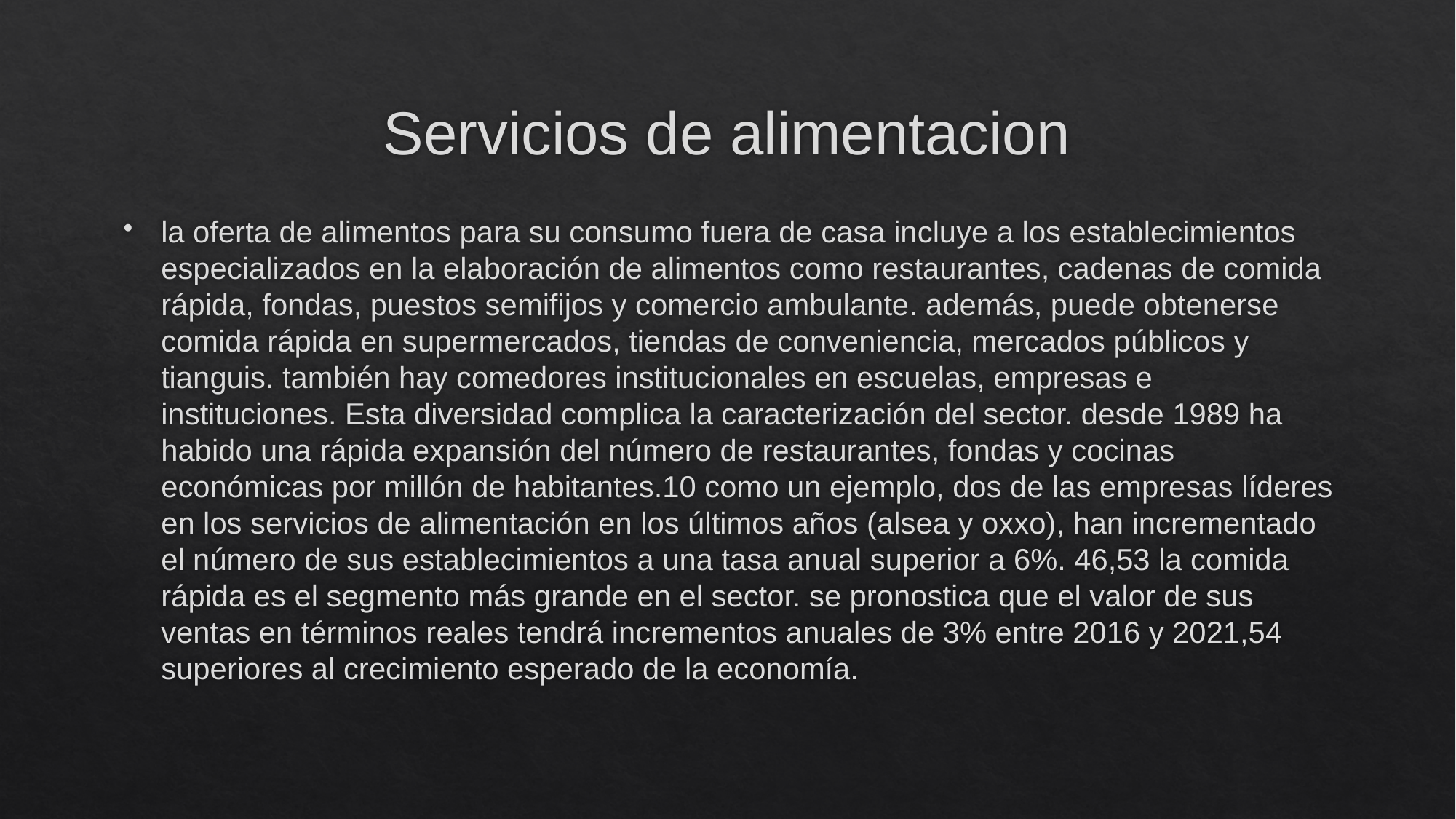

# Servicios de alimentacion
la oferta de alimentos para su consumo fuera de casa incluye a los establecimientos especializados en la elaboración de alimentos como restaurantes, cadenas de comida rápida, fondas, puestos semifijos y comercio ambulante. además, puede obtenerse comida rápida en supermercados, tiendas de conveniencia, mercados públicos y tianguis. también hay comedores institucionales en escuelas, empresas e instituciones. Esta diversidad complica la caracterización del sector. desde 1989 ha habido una rápida expansión del número de restaurantes, fondas y cocinas económicas por millón de habitantes.10 como un ejemplo, dos de las empresas líderes en los servicios de alimentación en los últimos años (alsea y oxxo), han incrementado el número de sus establecimientos a una tasa anual superior a 6%. 46,53 la comida rápida es el segmento más grande en el sector. se pronostica que el valor de sus ventas en términos reales tendrá incrementos anuales de 3% entre 2016 y 2021,54 superiores al crecimiento esperado de la economía.